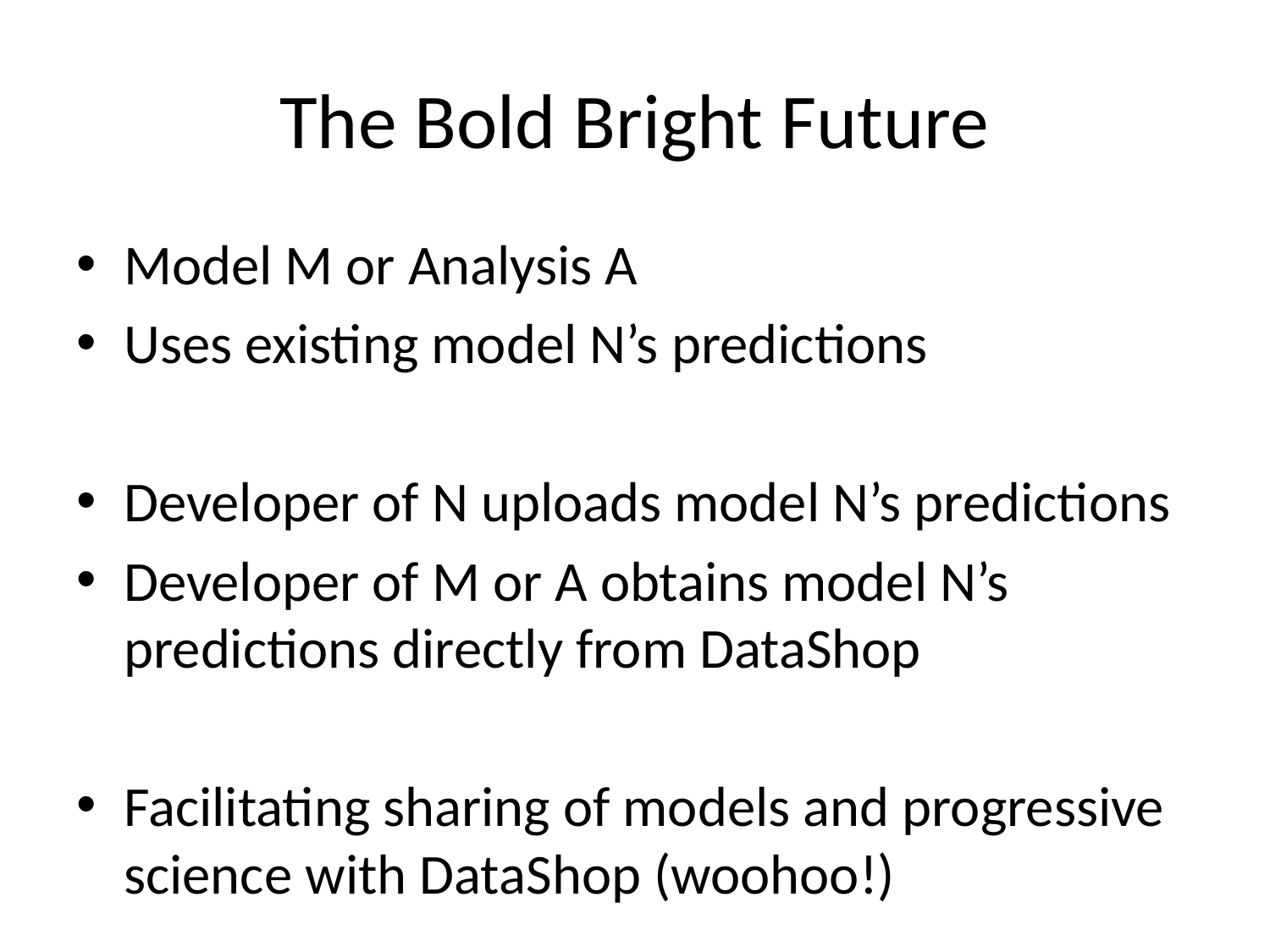

# The Bold Bright Future
Model M or Analysis A
Uses existing model N’s predictions

Developer of N uploads model N’s predictions
Developer of M or A obtains model N’s predictions directly from DataShop

Facilitating sharing of models and progressive science with DataShop (woohoo!)